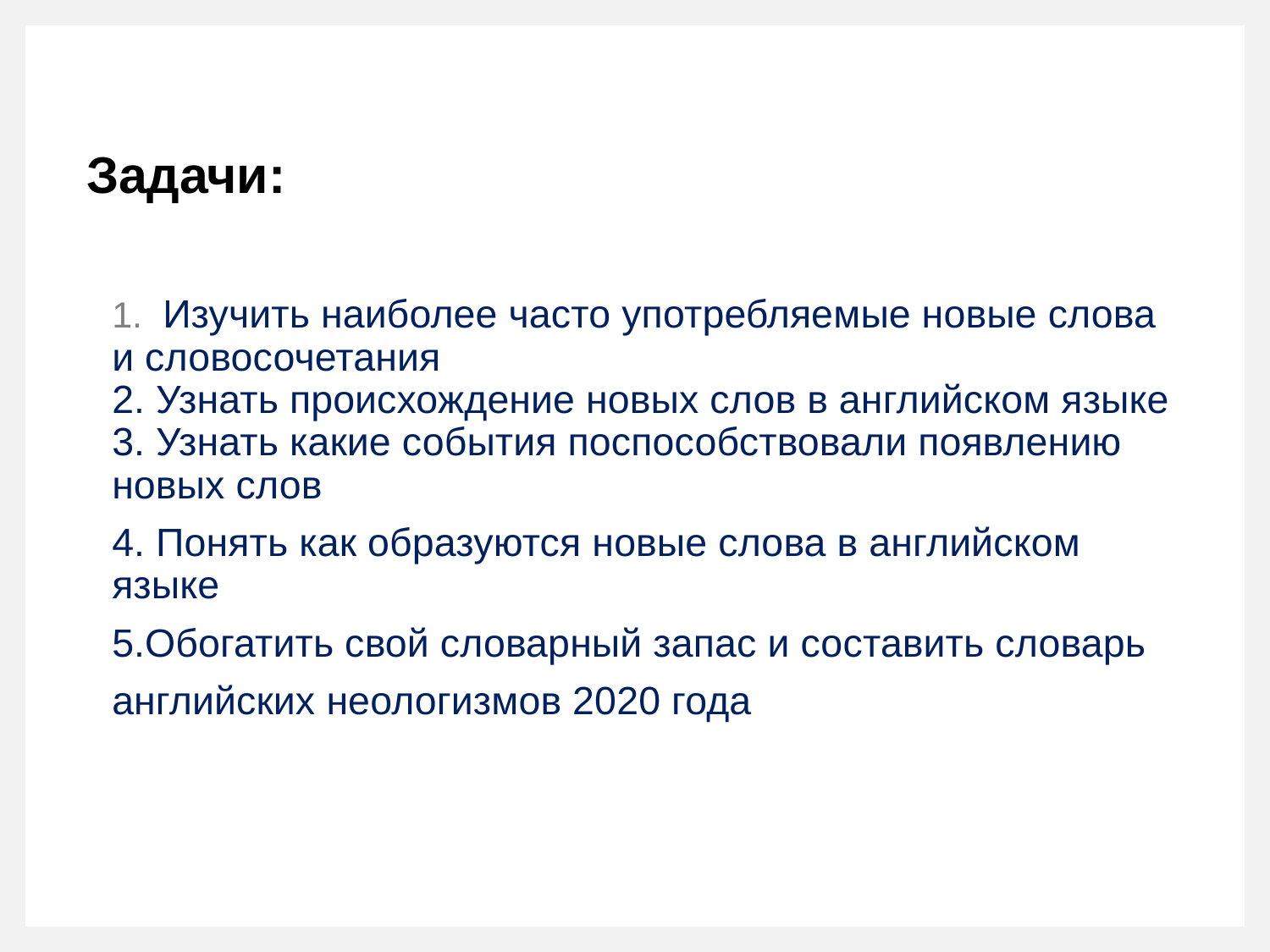

# Задачи:

1.  Изучить наиболее часто употребляемые новые слова и словосочетания
2. Узнать происхождение новых слов в английском языке
3. Узнать какие события поспособствовали появлению новых слов
4. Понять как образуются новые слова в английском языке
5.Обогатить свой словарный запас и составить словарь
английских неологизмов 2020 года